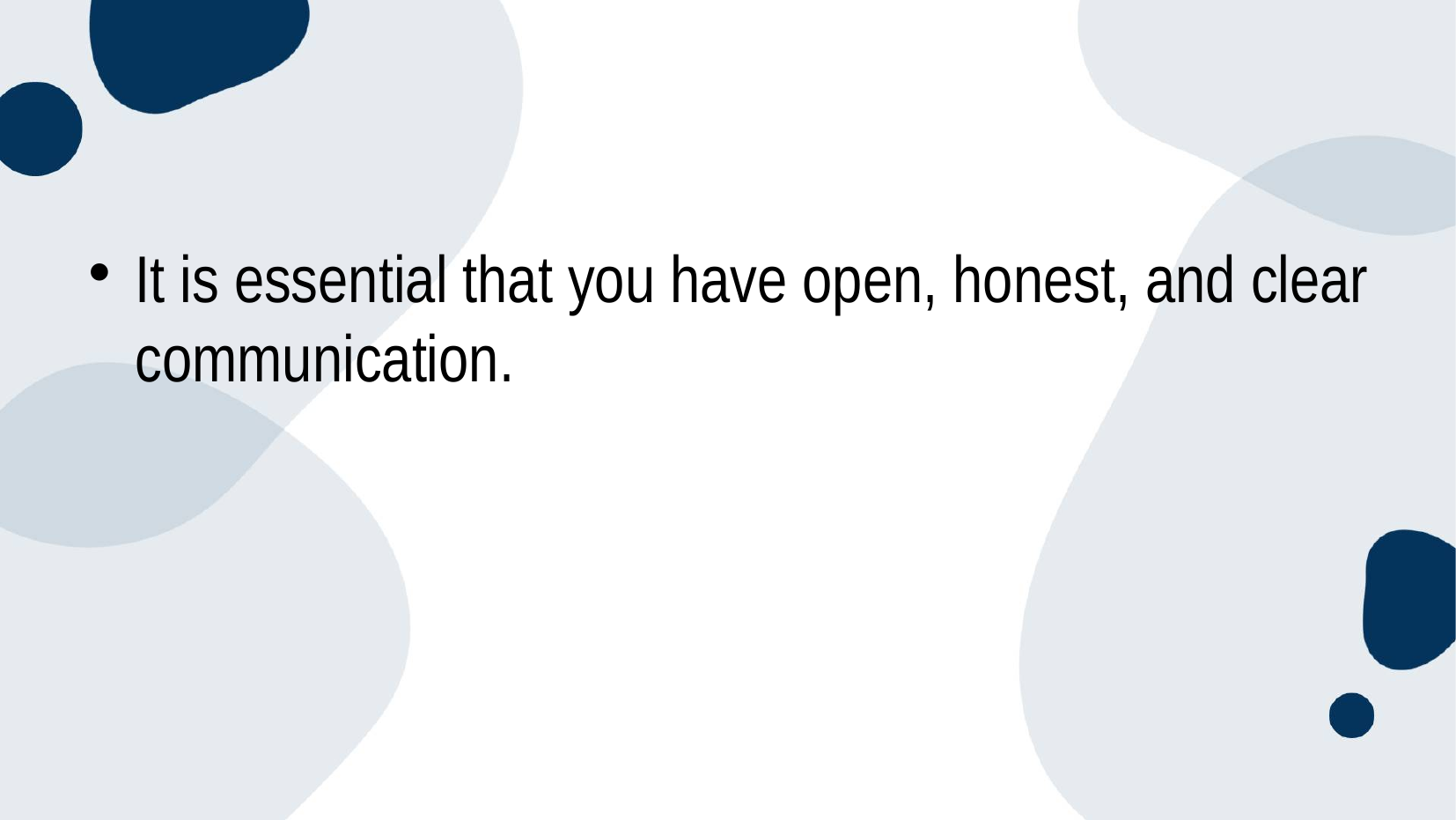

It is essential that you have open, honest, and clear communication.